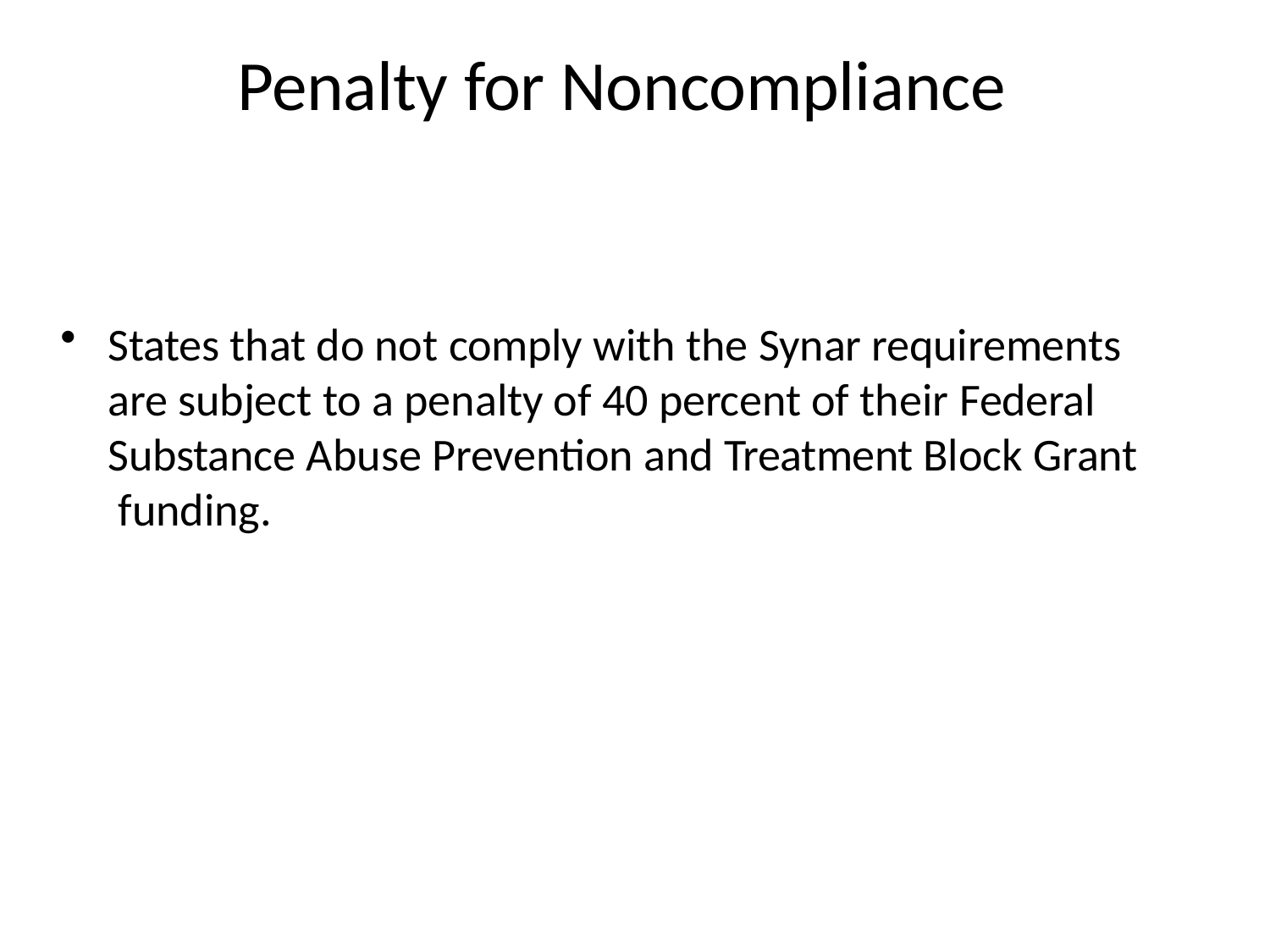

# Penalty for Noncompliance
States that do not comply with the Synar requirements  are subject to a penalty of 40 percent of their Federal  Substance Abuse Prevention and Treatment Block Grant  funding.
10